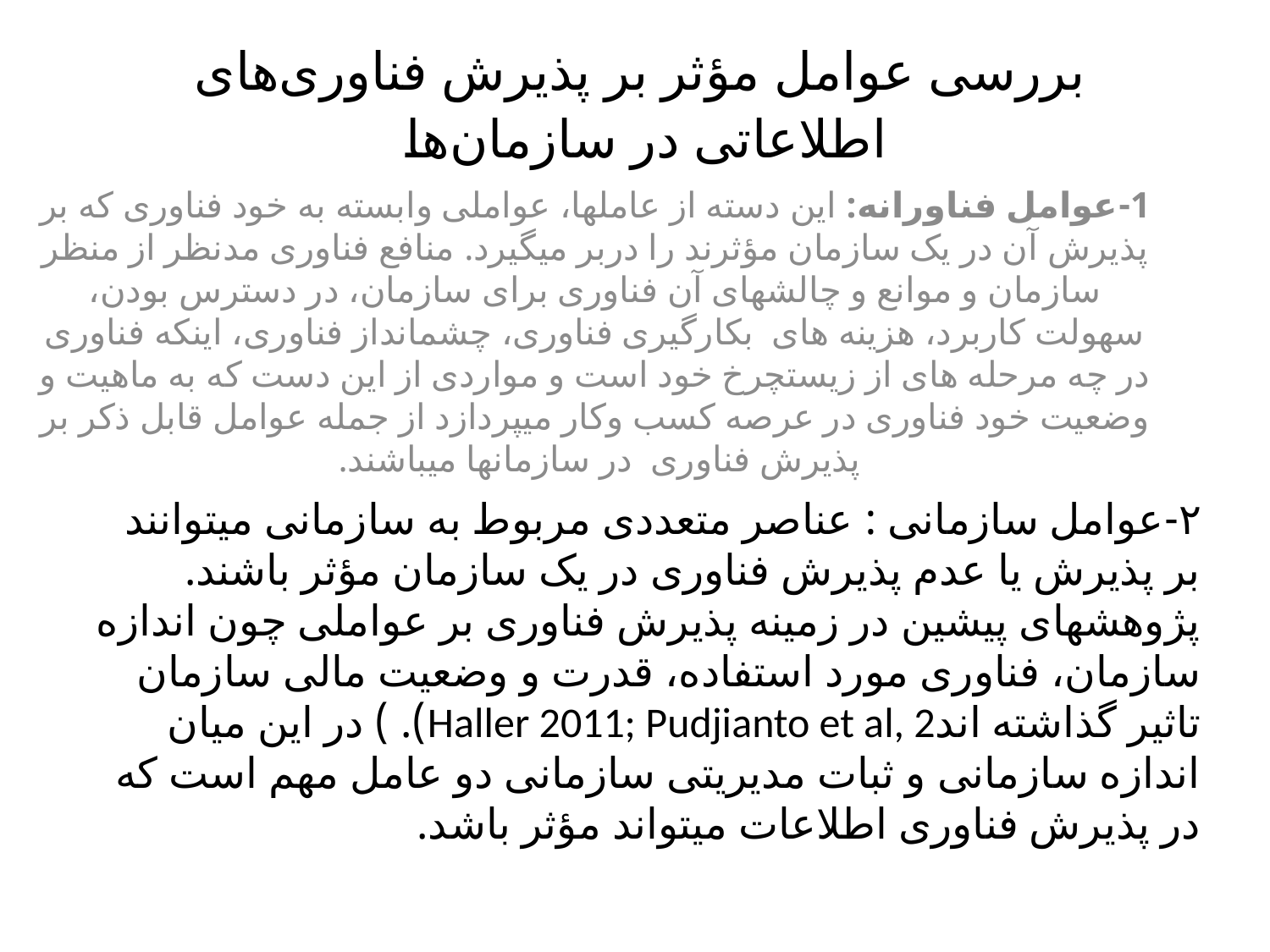

# بررسی عوامل مؤثر بر پذیرش فناوری‌های اطلاعاتی در سازمان‌ها
1-عوامل فناورانه: این دسته از عاملها، عواملی وابسته به خود فناوری که بر پذیرش آن در یک سازمان مؤثرند را دربر میگیرد. منافع فناوری مدنظر از منظر سازمان و موانع و چالشهای آن فناوری برای سازمان، در دسترس بودن، سهولت کاربرد، هزینه های  بکارگیری فناوری، چشمانداز فناوری، اینکه فناوری در چه مرحله های از زیستچرخ خود است و مواردی از این دست که به ماهیت و وضعیت خود فناوری در عرصه کسب وکار میپردازد از جمله عوامل قابل ذکر بر پذیرش فناوری  در سازمانها میباشند.
۲-عوامل سازمانی : عناصر متعددی مربوط به سازمانی میتوانند بر پذیرش یا عدم پذیرش فناوری در یک سازمان مؤثر باشند. پژوهشهای پیشین در زمینه پذیرش فناوری بر عواملی چون اندازه سازمان، فناوری مورد استفاده، قدرت و وضعیت مالی سازمان تاثیر گذاشته اندHaller 2011; Pudjianto et al, 2). ) در این میان اندازه سازمانی و ثبات مدیریتی سازمانی دو عامل مهم است که در پذیرش فناوری اطلاعات میتواند مؤثر باشد.